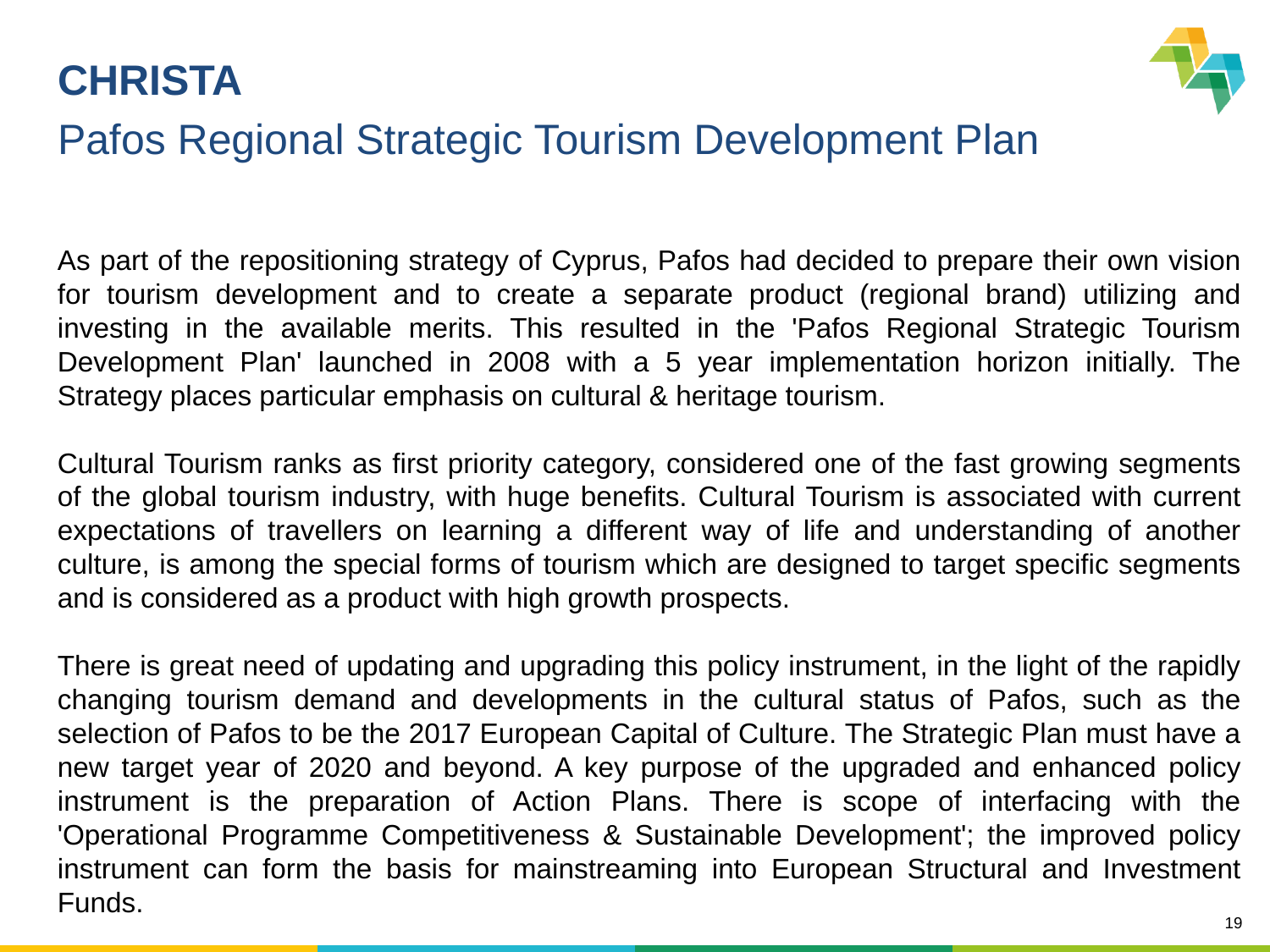

CHRISTA
Pafos Regional Strategic Tourism Development Plan

As part of the repositioning strategy of Cyprus, Pafos had decided to prepare their own vision for tourism development and to create a separate product (regional brand) utilizing and investing in the available merits. This resulted in the 'Pafos Regional Strategic Tourism Development Plan' launched in 2008 with a 5 year implementation horizon initially. The Strategy places particular emphasis on cultural & heritage tourism.

Cultural Tourism ranks as first priority category, considered one of the fast growing segments of the global tourism industry, with huge benefits. Cultural Tourism is associated with current expectations of travellers on learning a different way of life and understanding of another culture, is among the special forms of tourism which are designed to target specific segments and is considered as a product with high growth prospects.

There is great need of updating and upgrading this policy instrument, in the light of the rapidly changing tourism demand and developments in the cultural status of Pafos, such as the selection of Pafos to be the 2017 European Capital of Culture. The Strategic Plan must have a new target year of 2020 and beyond. A key purpose of the upgraded and enhanced policy instrument is the preparation of Action Plans. There is scope of interfacing with the 'Operational Programme Competitiveness & Sustainable Development'; the improved policy instrument can form the basis for mainstreaming into European Structural and Investment Funds.